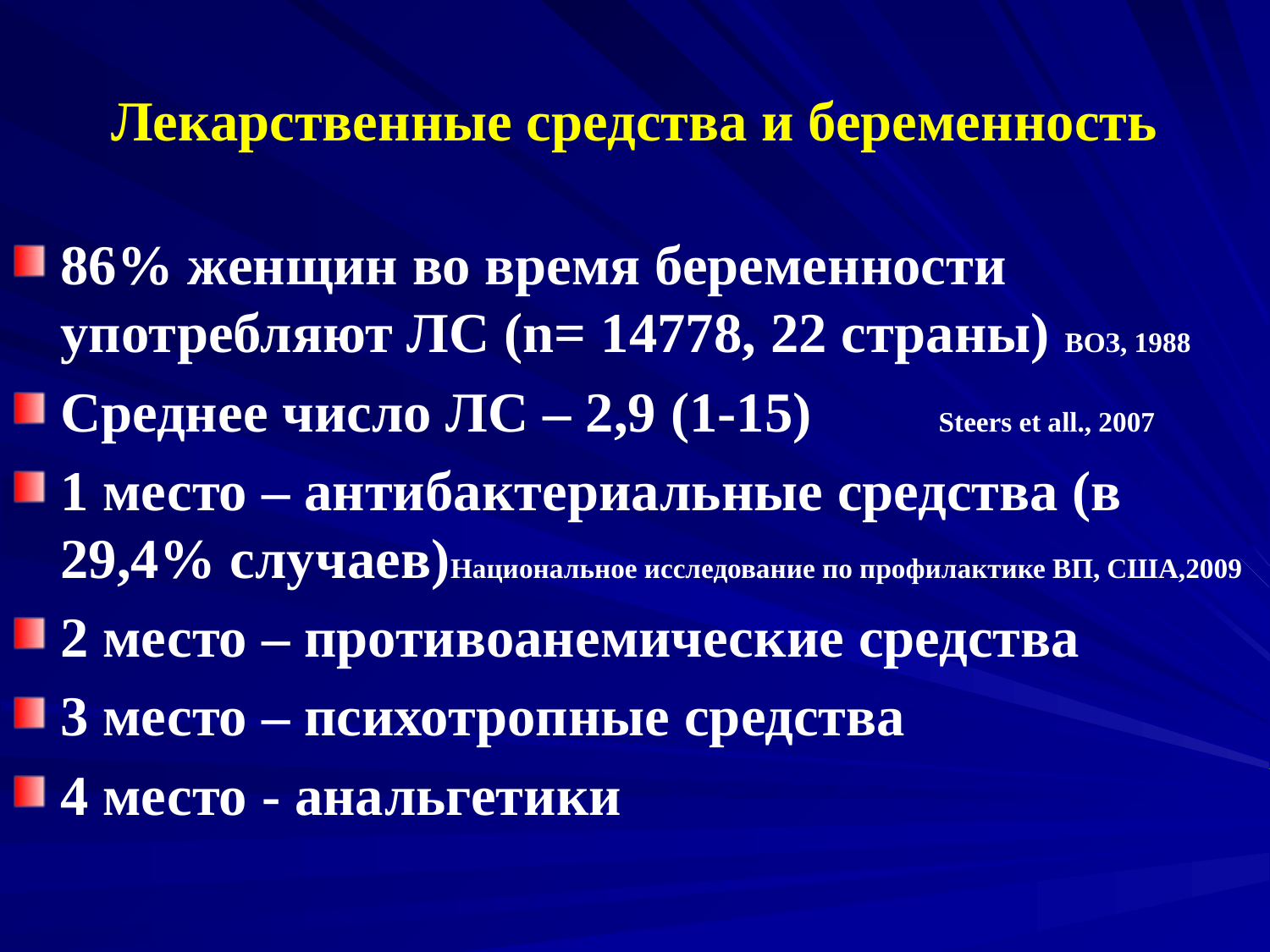

# Лекарственные средства и беременность
86% женщин во время беременности употребляют ЛС (n= 14778, 22 страны) ВОЗ, 1988
Среднее число ЛС – 2,9 (1-15)                  Steers et all., 2007
1 место – антибактериальные средства (в 29,4% случаев)Национальное исследование по профилактике ВП, США,2009
2 место – противоанемические средства
3 место – психотропные средства
4 место - анальгетики